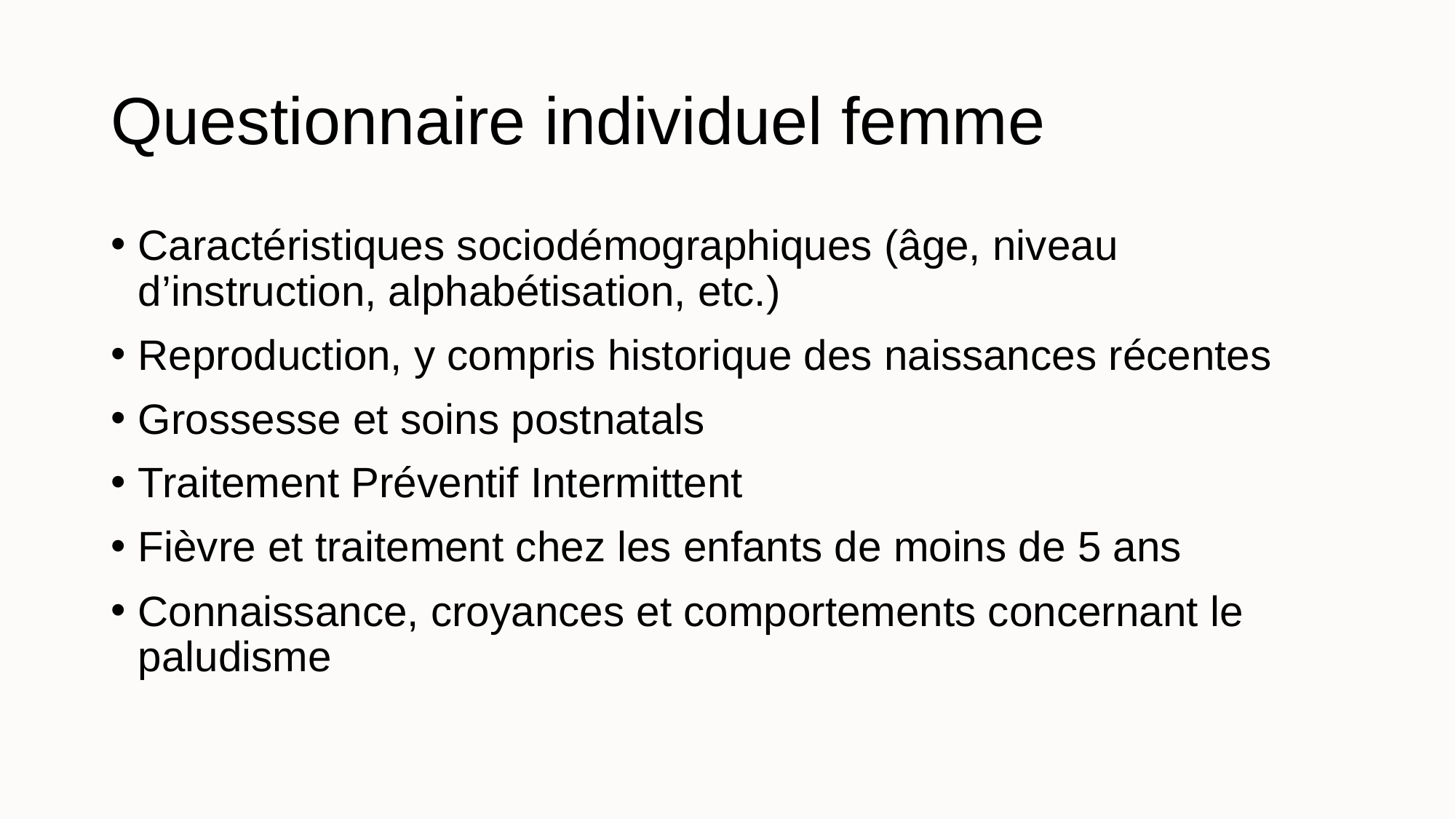

# Questionnaire individuel femme
Caractéristiques sociodémographiques (âge, niveau d’instruction, alphabétisation, etc.)
Reproduction, y compris historique des naissances récentes
Grossesse et soins postnatals
Traitement Préventif Intermittent
Fièvre et traitement chez les enfants de moins de 5 ans
Connaissance, croyances et comportements concernant le paludisme